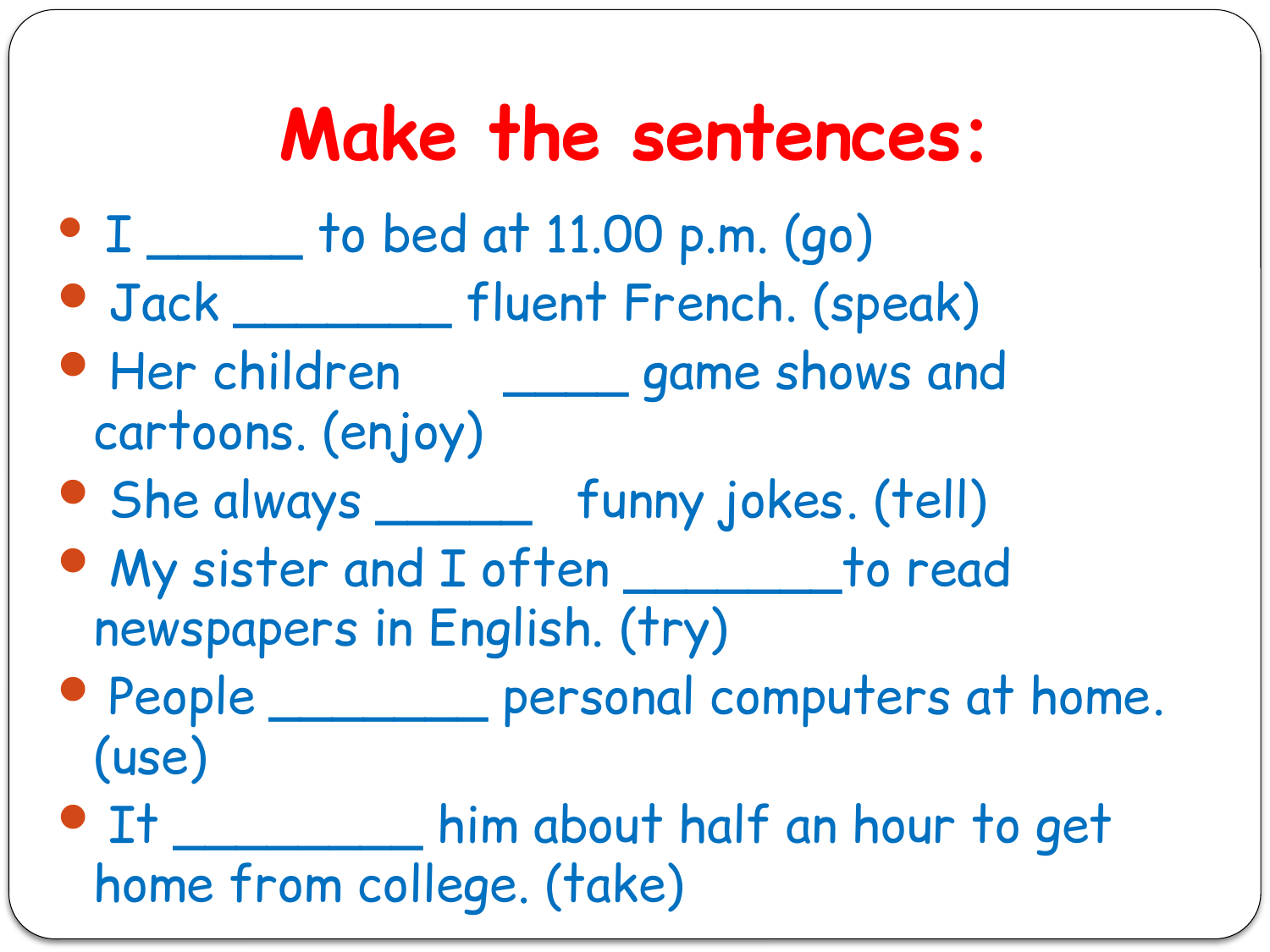

# Make the sentences:
 I _____ to bed at 11.00 p.m. (go)
 Jack _______ fluent French. (speak)
 Her children       ____ game shows and cartoons. (enjoy)
 She always _____   funny jokes. (tell)
 My sister and I often _______to read newspapers in English. (try)
 People _______ personal computers at home. (use)
 It ________ him about half an hour to get home from college. (take)